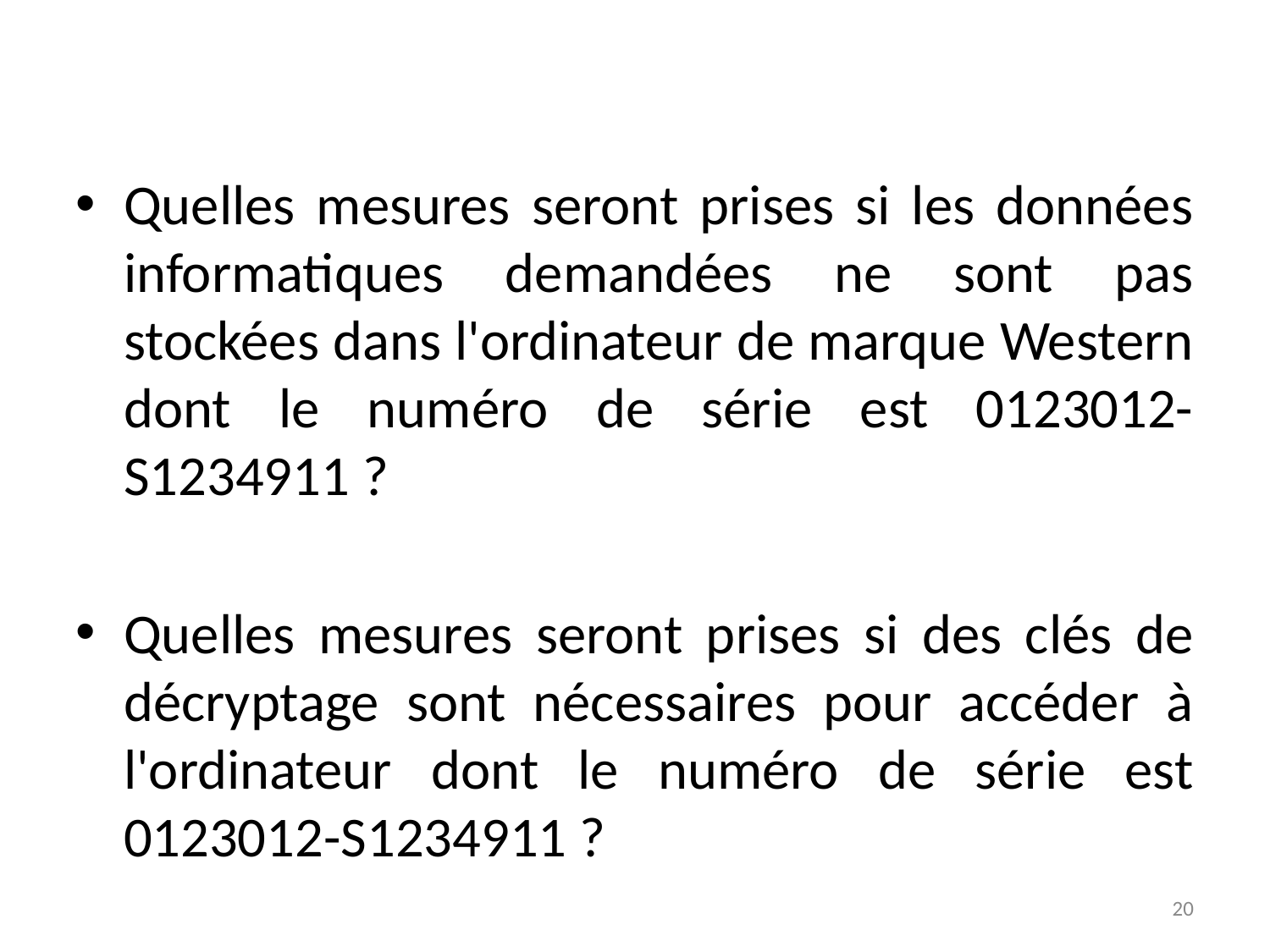

Quelles mesures seront prises si les données informatiques demandées ne sont pas stockées dans l'ordinateur de marque Western dont le numéro de série est 0123012-S1234911 ?

Quelles mesures seront prises si des clés de décryptage sont nécessaires pour accéder à l'ordinateur dont le numéro de série est 0123012-S1234911 ?
20